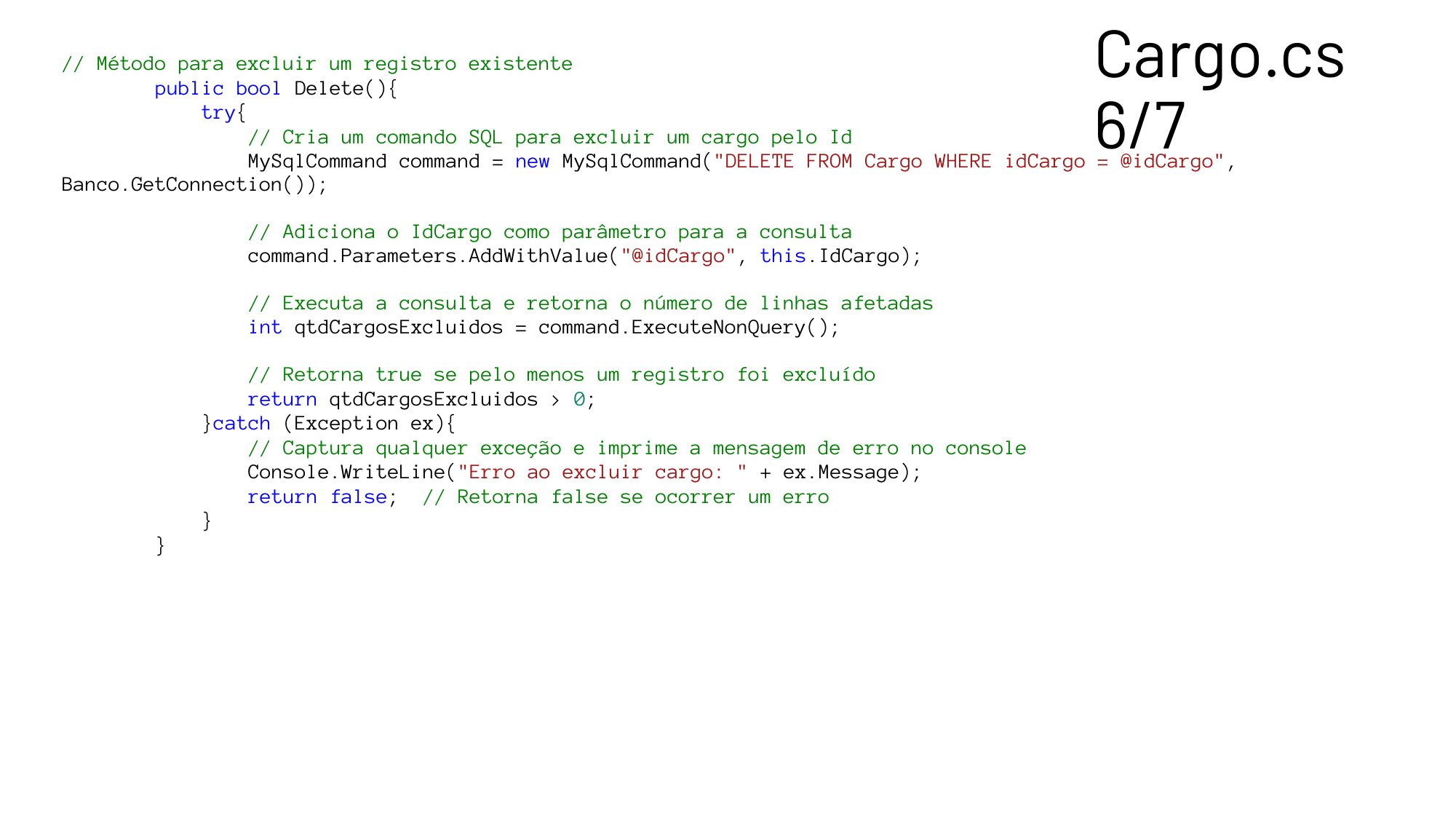

# Cargo.cs 6/7
// Método para excluir um registro existente
        public bool Delete(){
            try{
                // Cria um comando SQL para excluir um cargo pelo Id
                MySqlCommand command = new MySqlCommand("DELETE FROM Cargo WHERE idCargo = @idCargo", Banco.GetConnection());
                // Adiciona o IdCargo como parâmetro para a consulta
                command.Parameters.AddWithValue("@idCargo", this.IdCargo);
                // Executa a consulta e retorna o número de linhas afetadas
                int qtdCargosExcluidos = command.ExecuteNonQuery();
                // Retorna true se pelo menos um registro foi excluído
                return qtdCargosExcluidos > 0;
            }catch (Exception ex){
                // Captura qualquer exceção e imprime a mensagem de erro no console
                Console.WriteLine("Erro ao excluir cargo: " + ex.Message);
                return false;  // Retorna false se ocorrer um erro
            }
        }